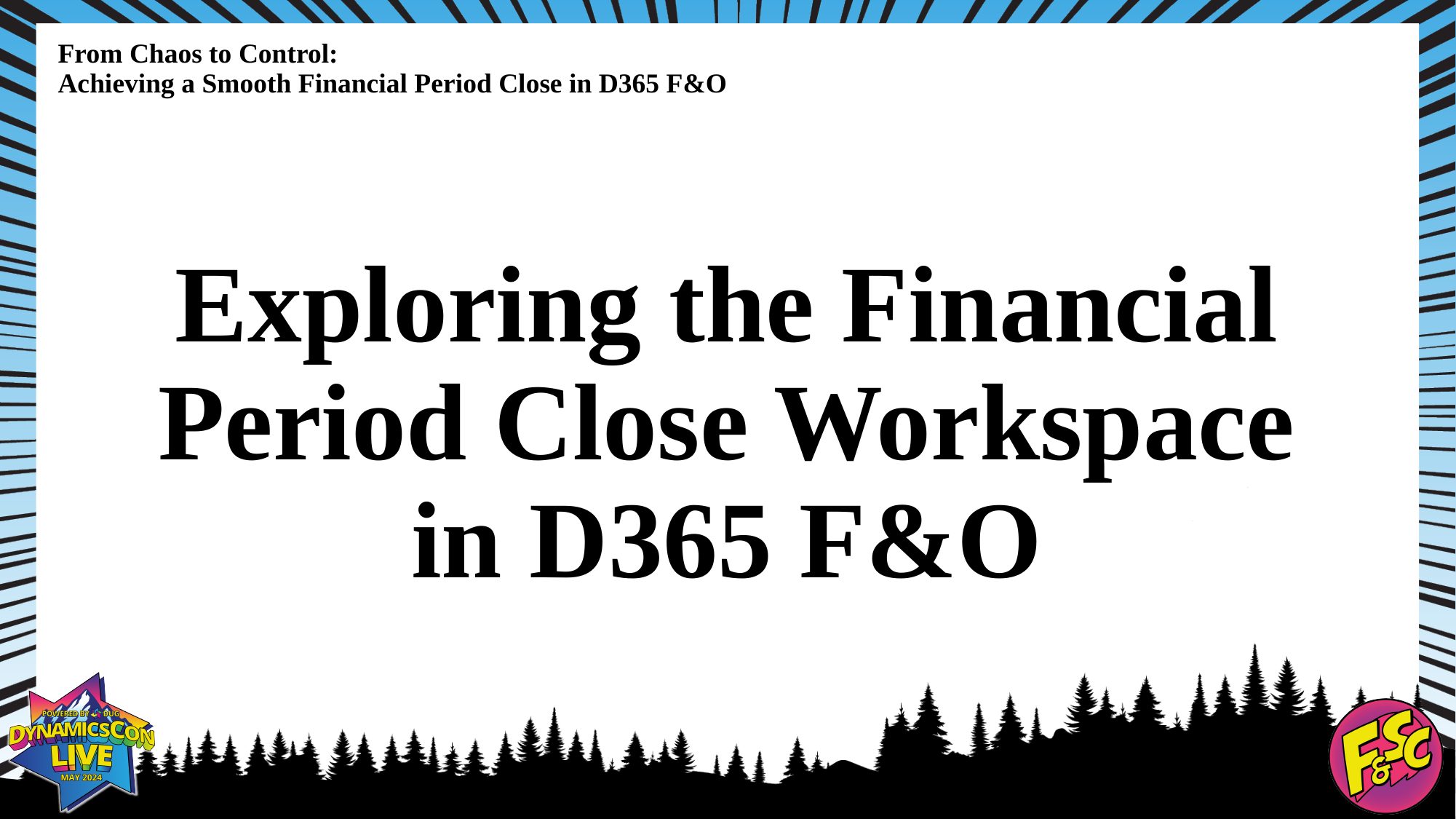

From Chaos to Control:
Achieving a Smooth Financial Period Close in D365 F&O
# Exploring the Financial Period Close Workspace in D365 F&O